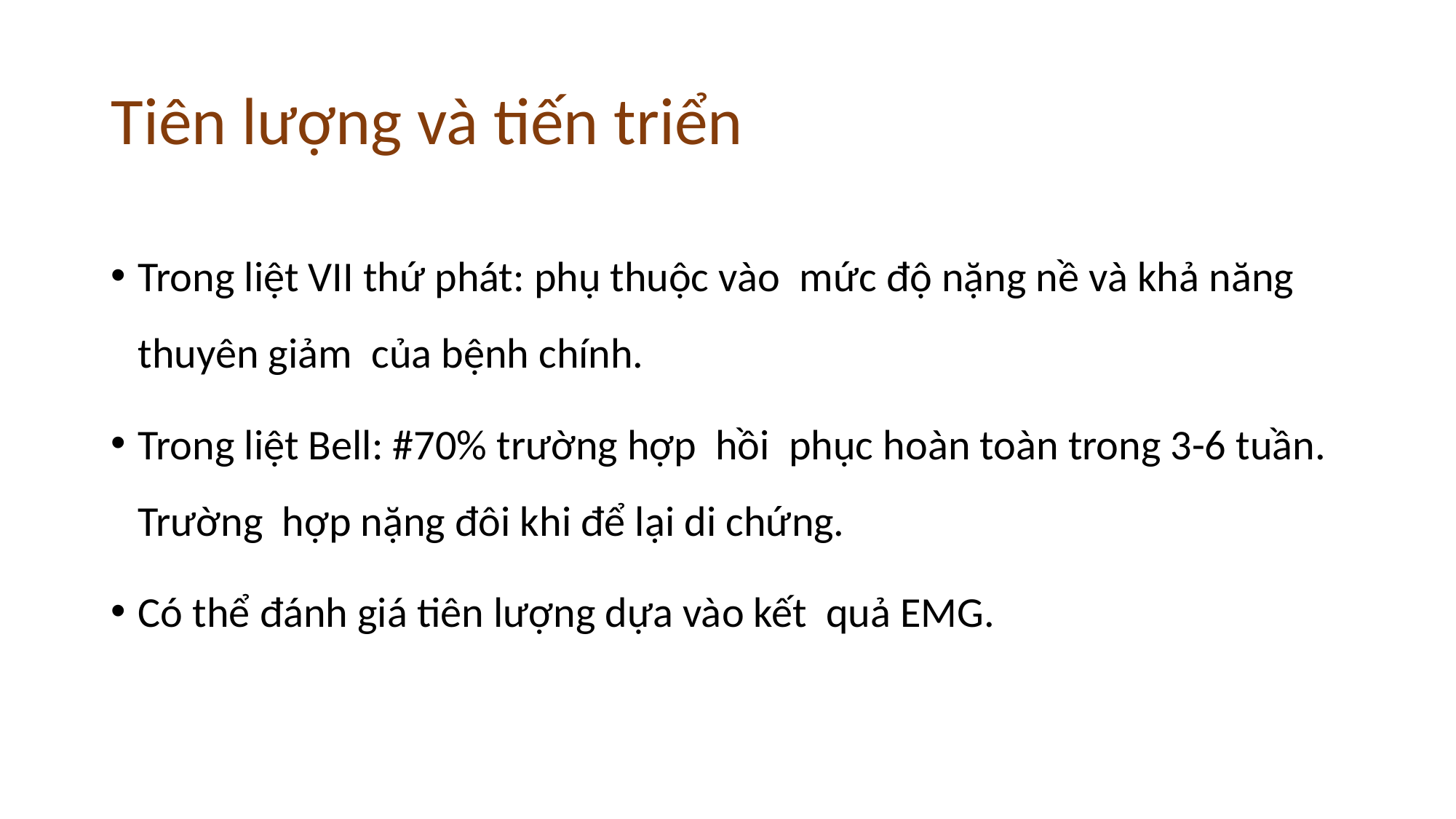

# Tiên lượng và tiến triển
Trong liệt VII thứ phát: phụ thuộc vào  mức độ nặng nề và khả năng thuyên giảm  của bệnh chính.
Trong liệt Bell: #70% trường hợp  hồi  phục hoàn toàn trong 3-6 tuần. Trường  hợp nặng đôi khi để lại di chứng.
Có thể đánh giá tiên lượng dựa vào kết  quả EMG.